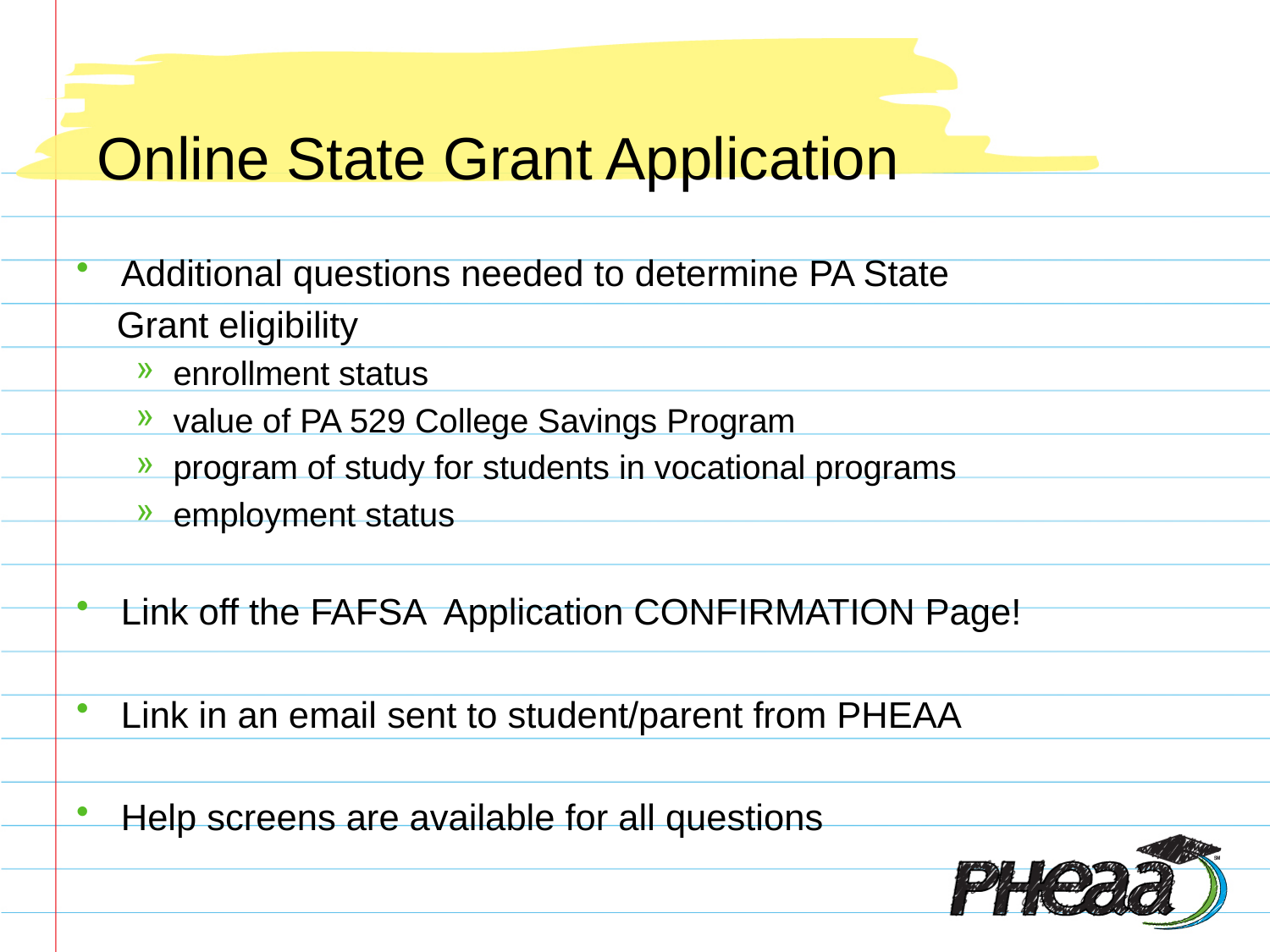

# Online State Grant Application
Additional questions needed to determine PA State
    Grant eligibility
enrollment status
value of PA 529 College Savings Program
program of study for students in vocational programs
employment status

Link off the FAFSA  Application CONFIRMATION Page!

Link in an email sent to student/parent from PHEAA

Help screens are available for all questions